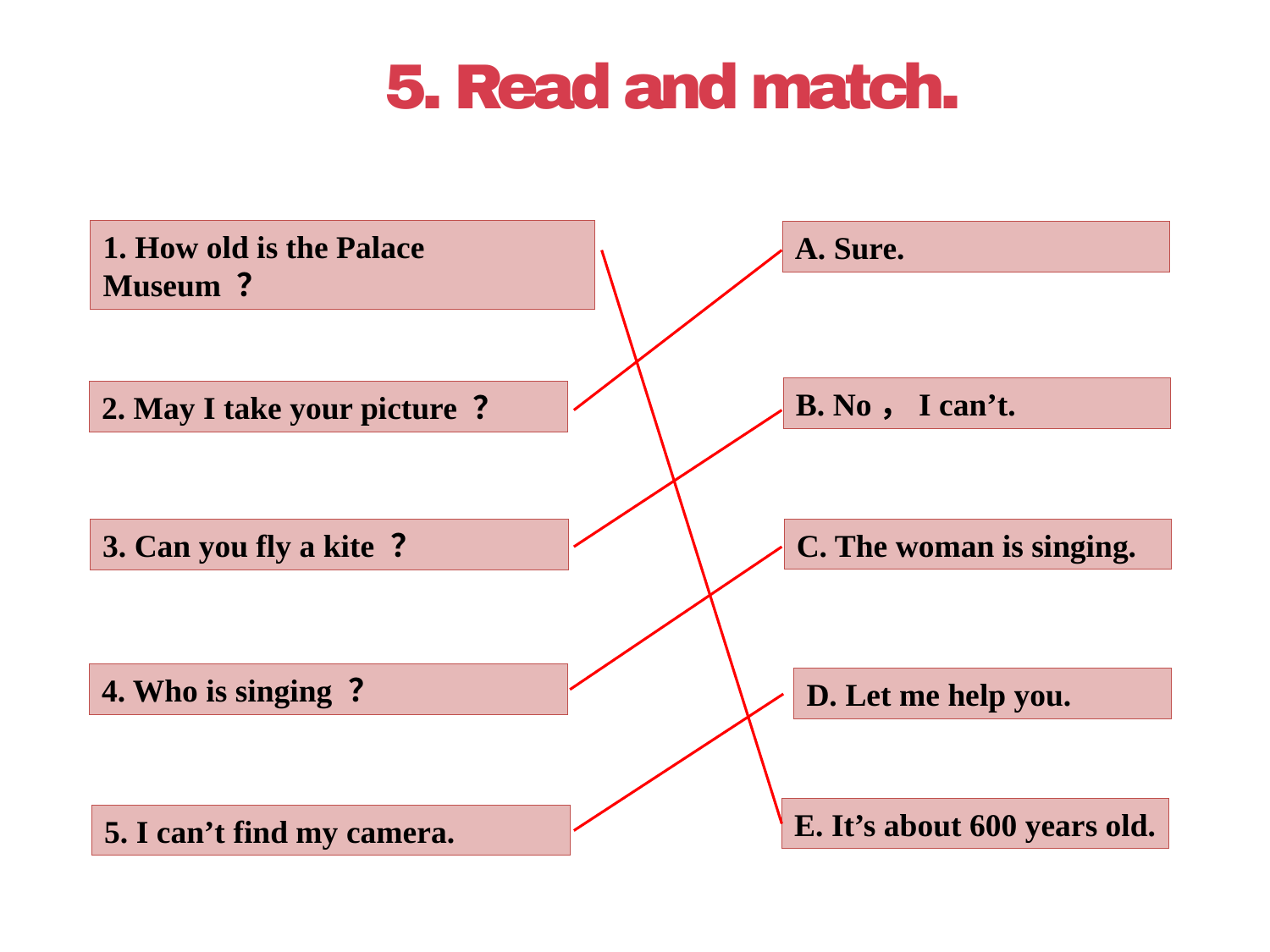

5. Read and match.
1. How old is the Palace Museum ？
A. Sure.
B. No，I can’t.
2. May I take your picture ？
C. The woman is singing.
3. Can you fly a kite ？
4. Who is singing ？
D. Let me help you.
E. It’s about 600 years old.
5. I can’t find my camera.